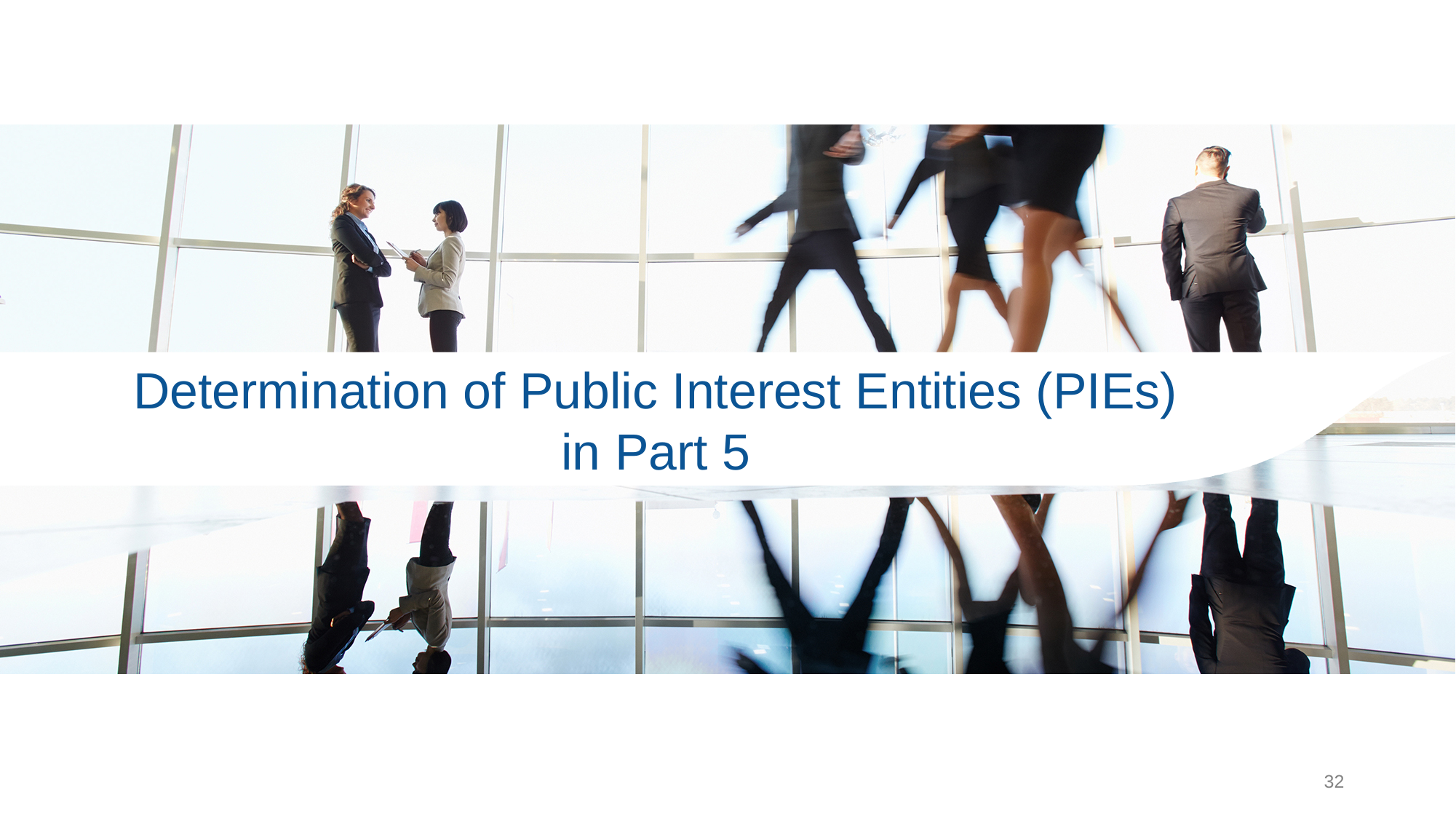

# Determination of Public Interest Entities (PIEs) in Part 5
32